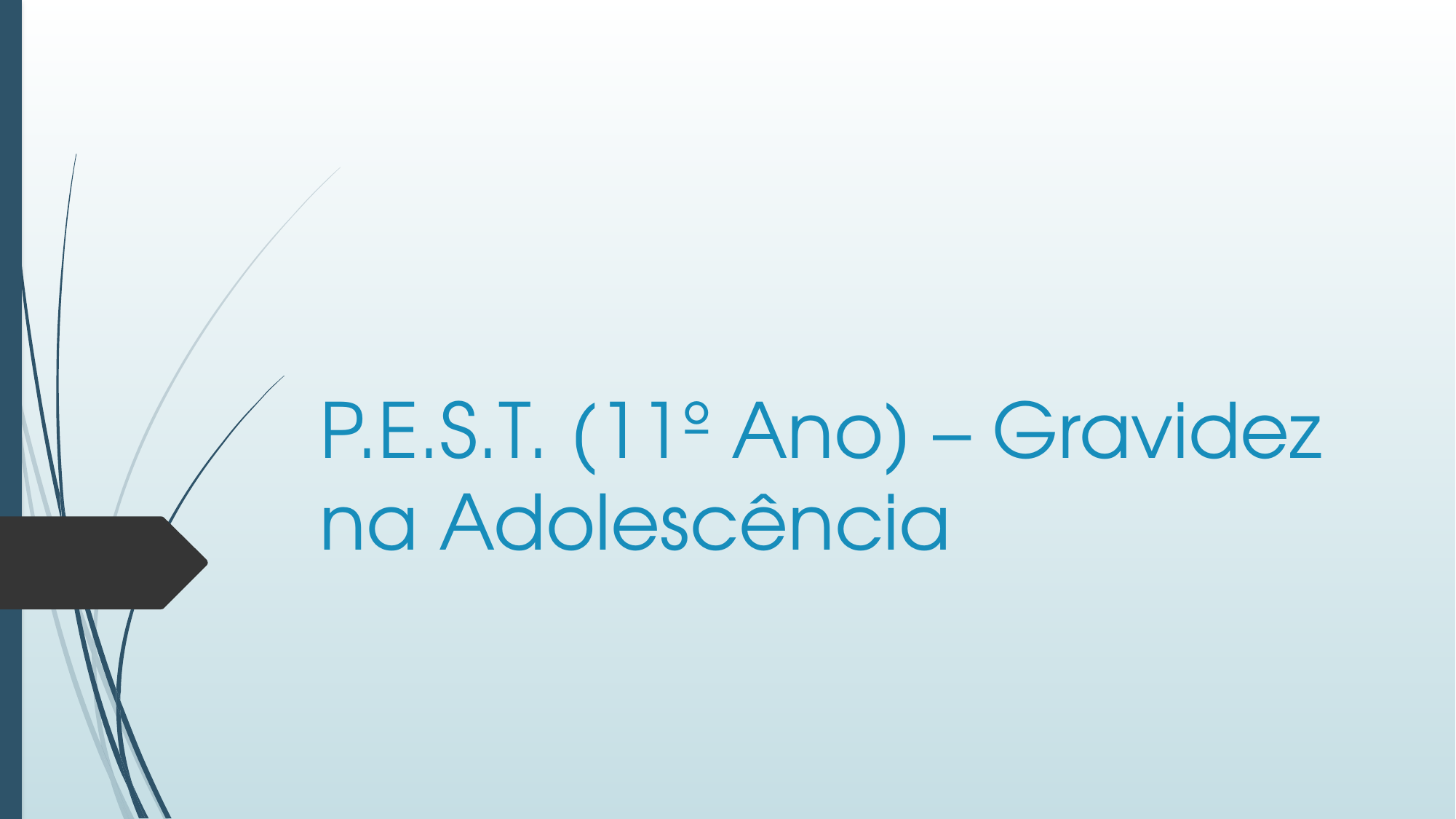

# P.E.S.T. (11º Ano) – Gravidez na Adolescência